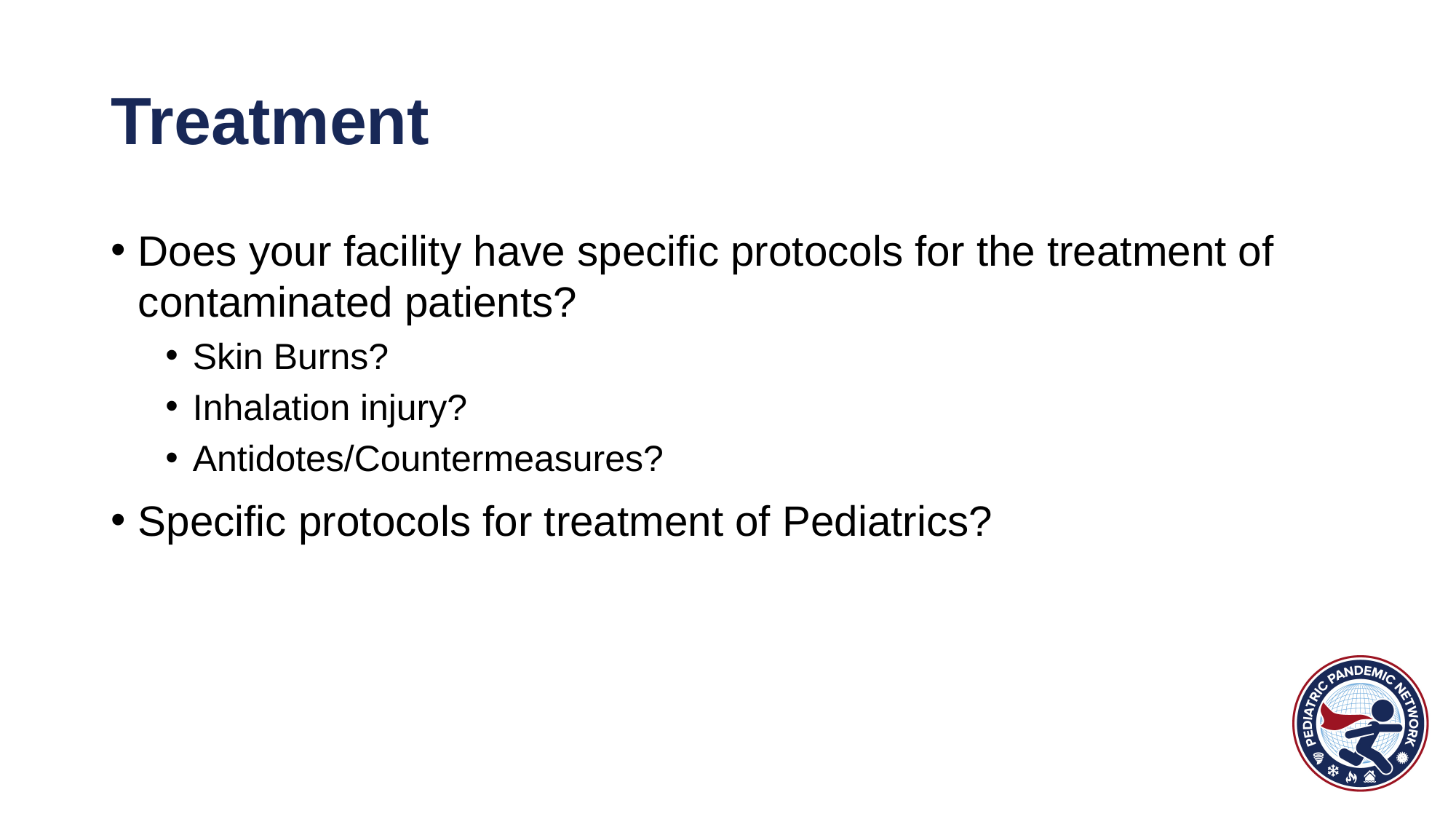

# Treatment
Does your facility have specific protocols for the treatment of contaminated patients?
Skin Burns?
Inhalation injury?
Antidotes/Countermeasures?
Specific protocols for treatment of Pediatrics?